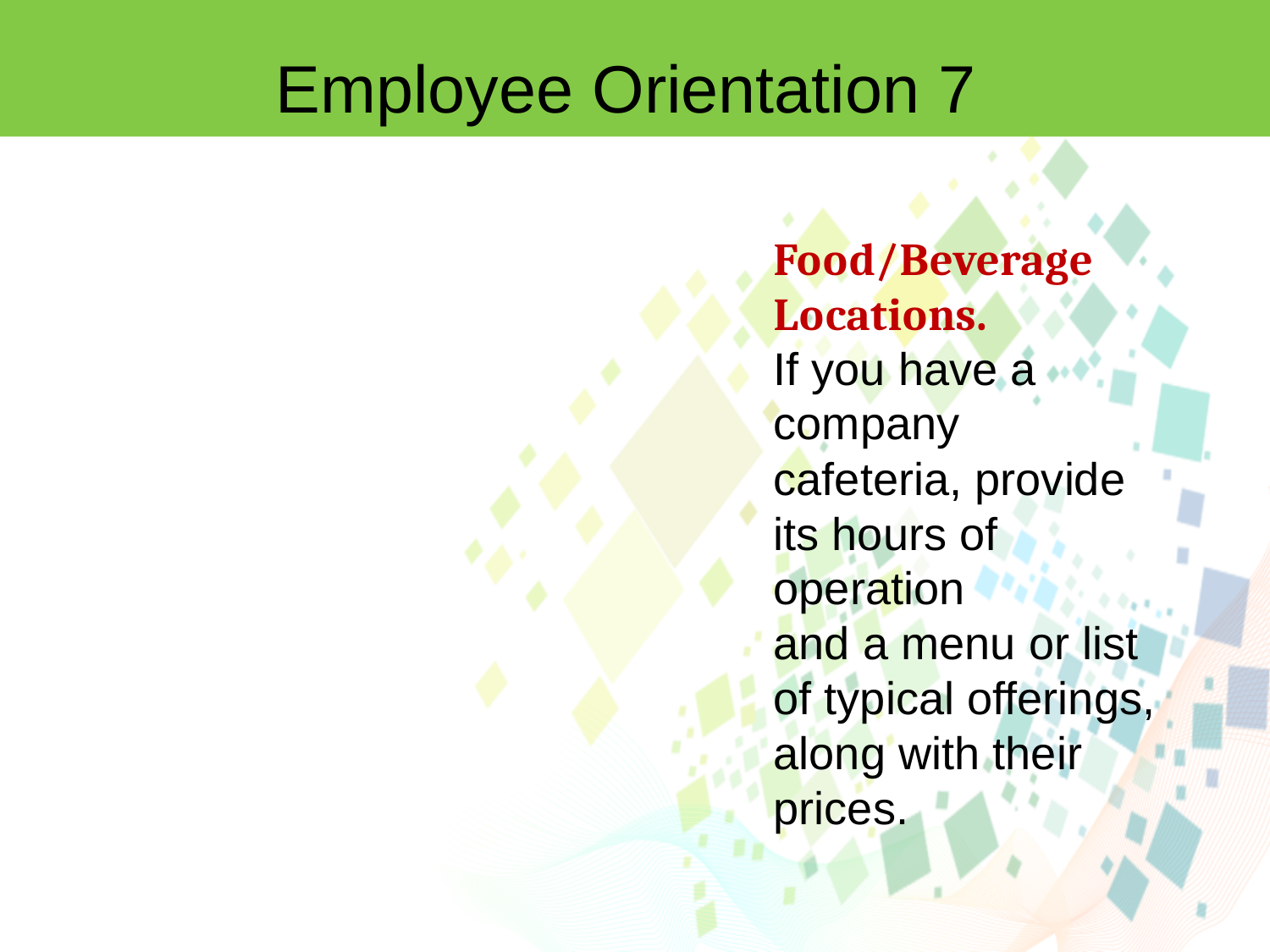

Employee Orientation 7
Food/Beverage Locations.
If you have a company cafeteria, provide its hours of operation
and a menu or list of typical offerings, along with their prices.